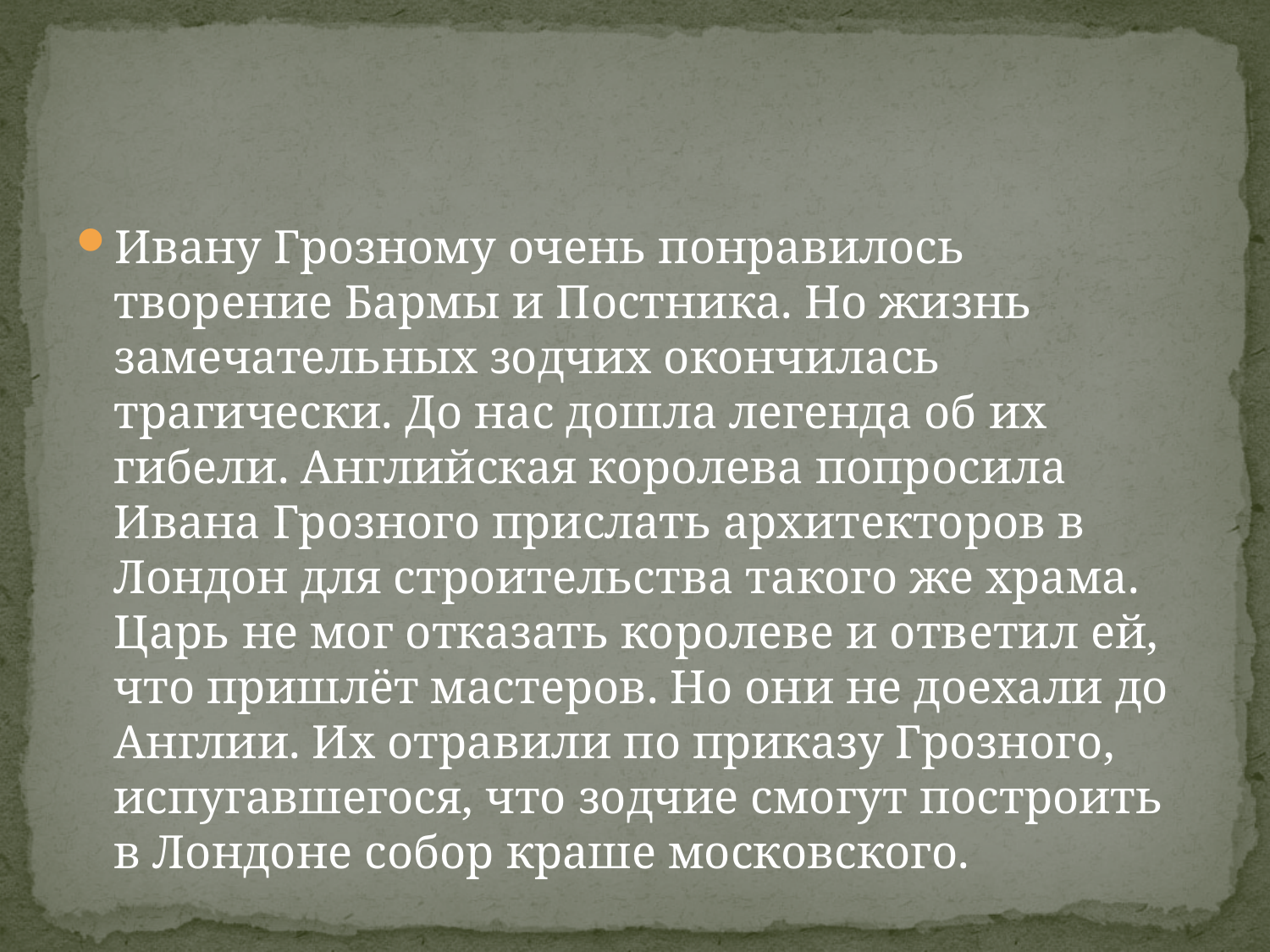

#
Ивану Грозному очень понравилось творение Бармы и Постника. Но жизнь замечательных зодчих окончилась трагически. До нас дошла легенда об их гибели. Английская королева попросила Ивана Грозного прислать архитекторов в Лондон для строительства такого же храма. Царь не мог отказать королеве и ответил ей, что пришлёт мастеров. Но они не доехали до Англии. Их отравили по приказу Грозного, испугавшегося, что зодчие смогут построить в Лондоне собор краше московского.